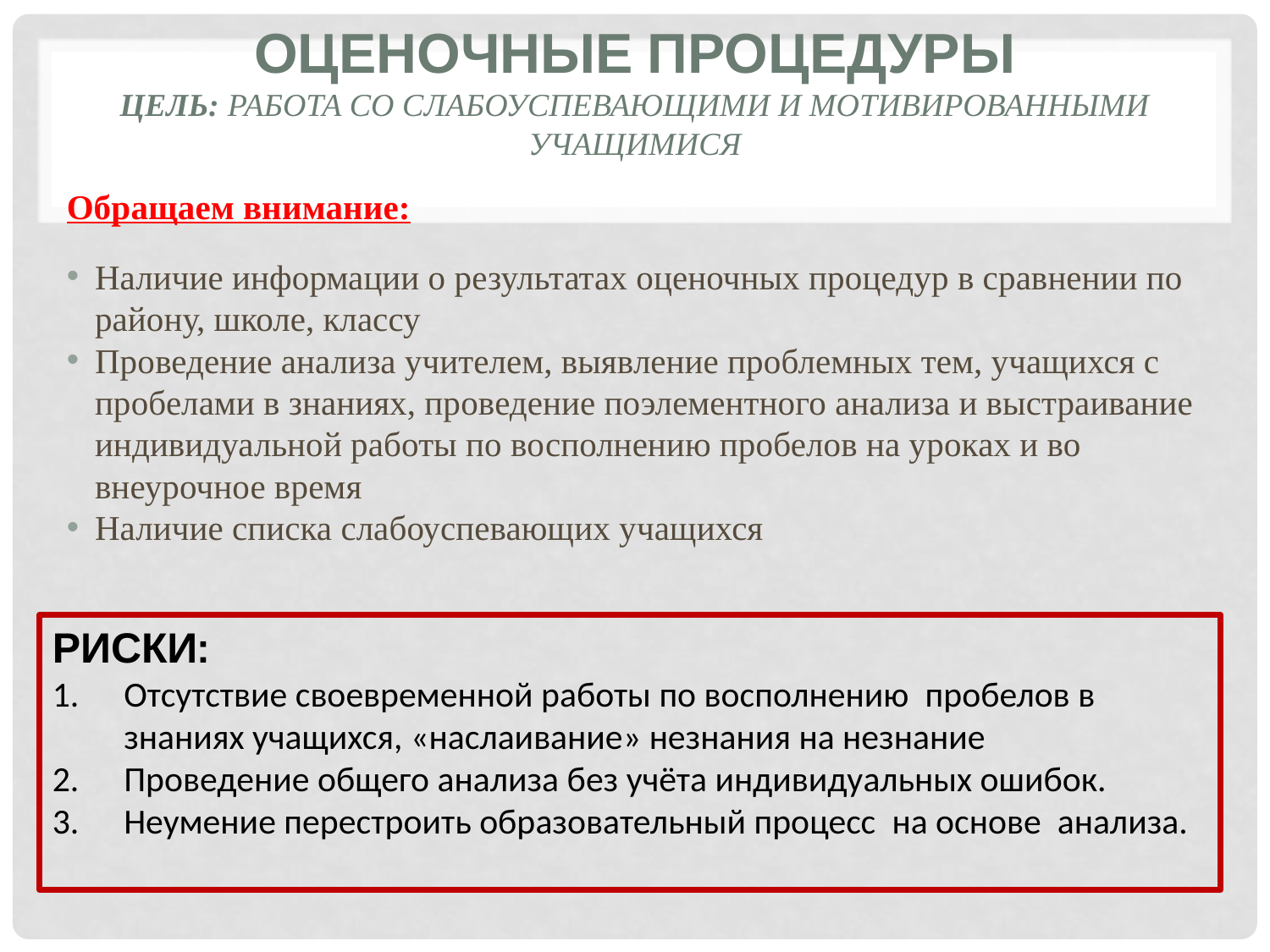

# Оценочные процедуры Цель: работа со слабоуспевающими и мотивированными учащимися
Обращаем внимание:

Наличие информации о результатах оценочных процедур в сравнении по району, школе, классу
Проведение анализа учителем, выявление проблемных тем, учащихся с пробелами в знаниях, проведение поэлементного анализа и выстраивание индивидуальной работы по восполнению пробелов на уроках и во внеурочное время
Наличие списка слабоуспевающих учащихся
РИСКИ:
Отсутствие своевременной работы по восполнению  пробелов в знаниях учащихся, «наслаивание» незнания на незнание
Проведение общего анализа без учёта индивидуальных ошибок.
Неумение перестроить образовательный процесс  на основе  анализа.